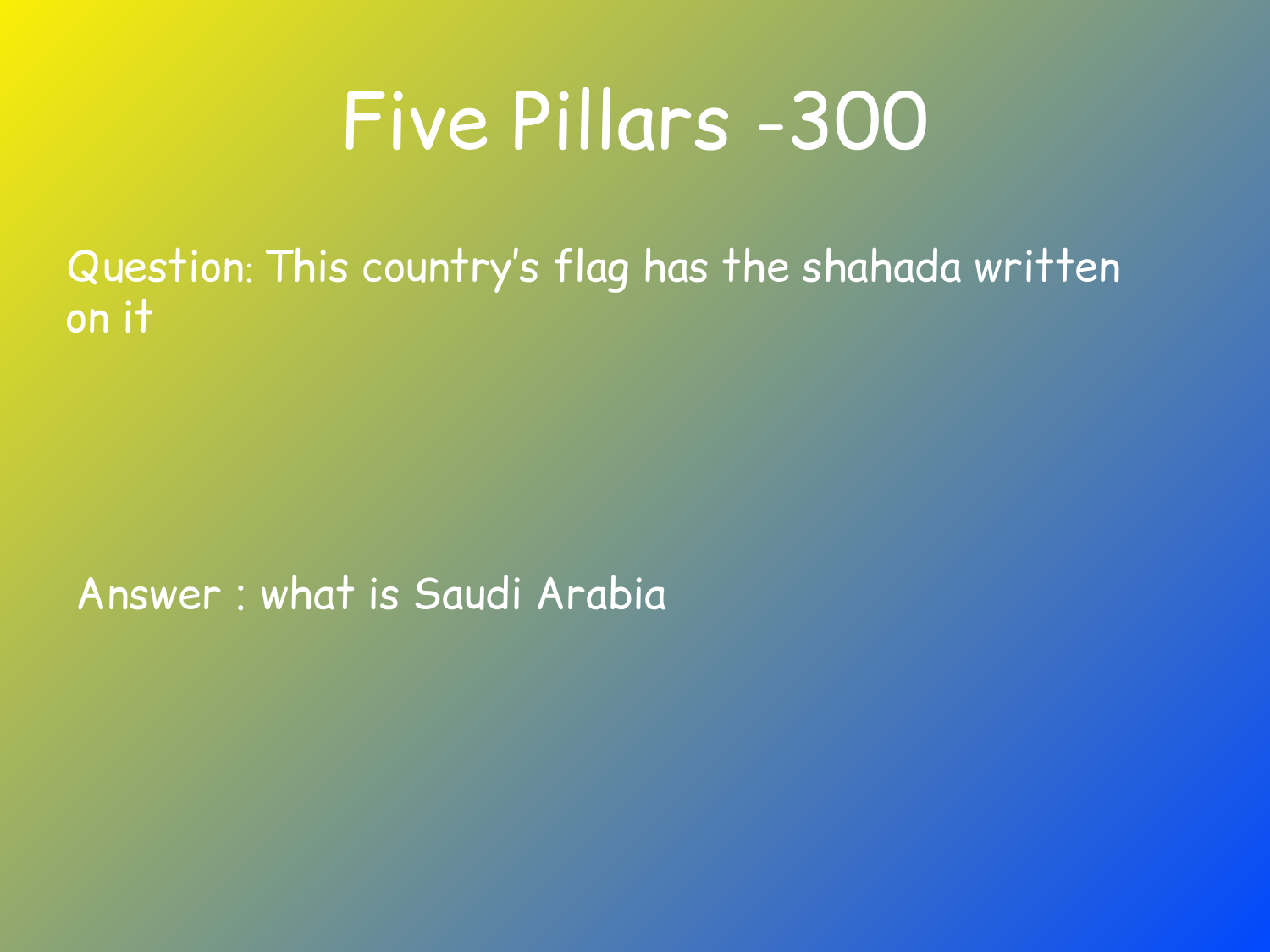

# Five Pillars -300
Question: This country’s flag has the shahada written on it

Answer : what is Saudi Arabia